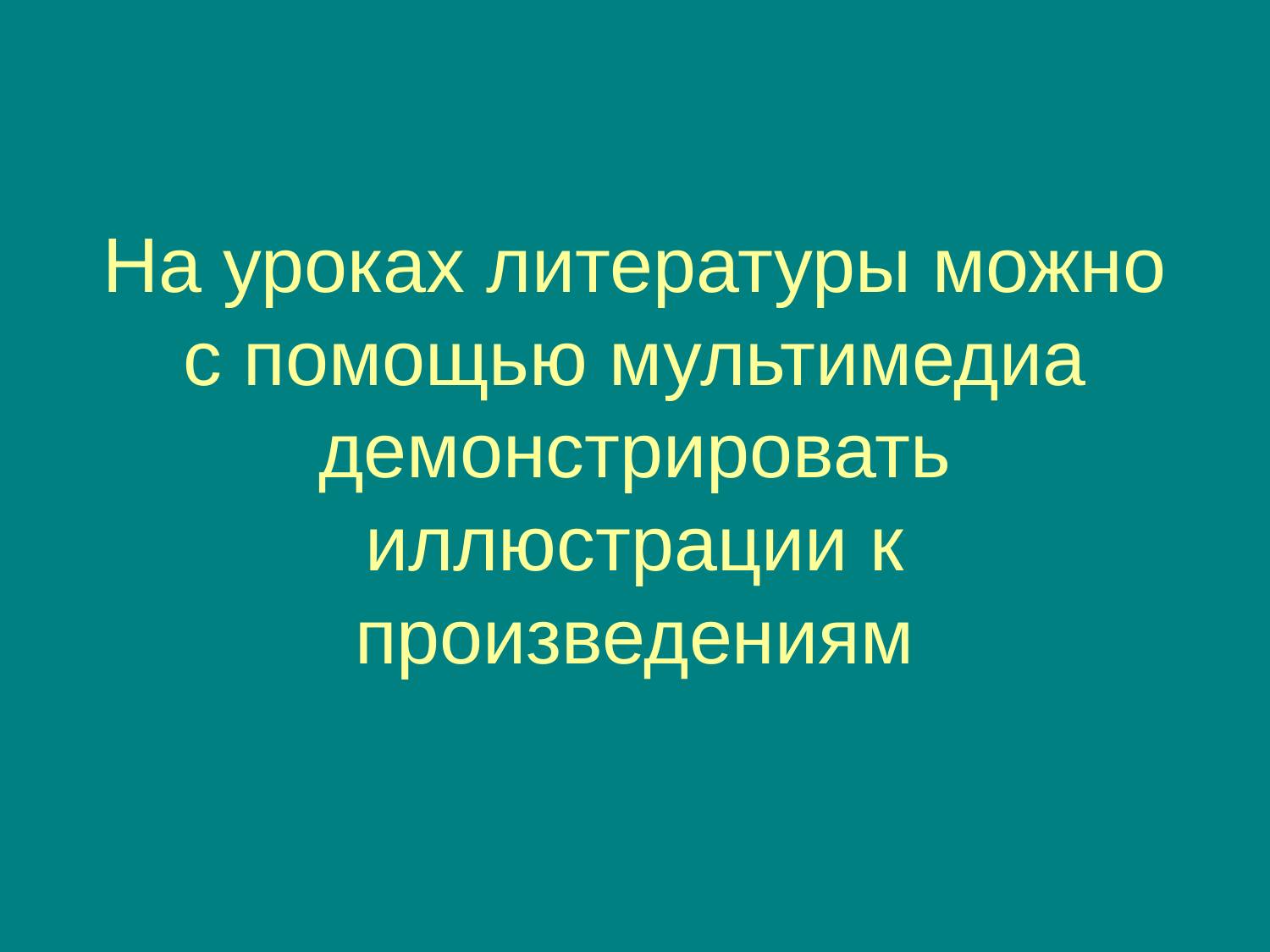

# На уроках литературы можно с помощью мультимедиа демонстрировать иллюстрации к произведениям